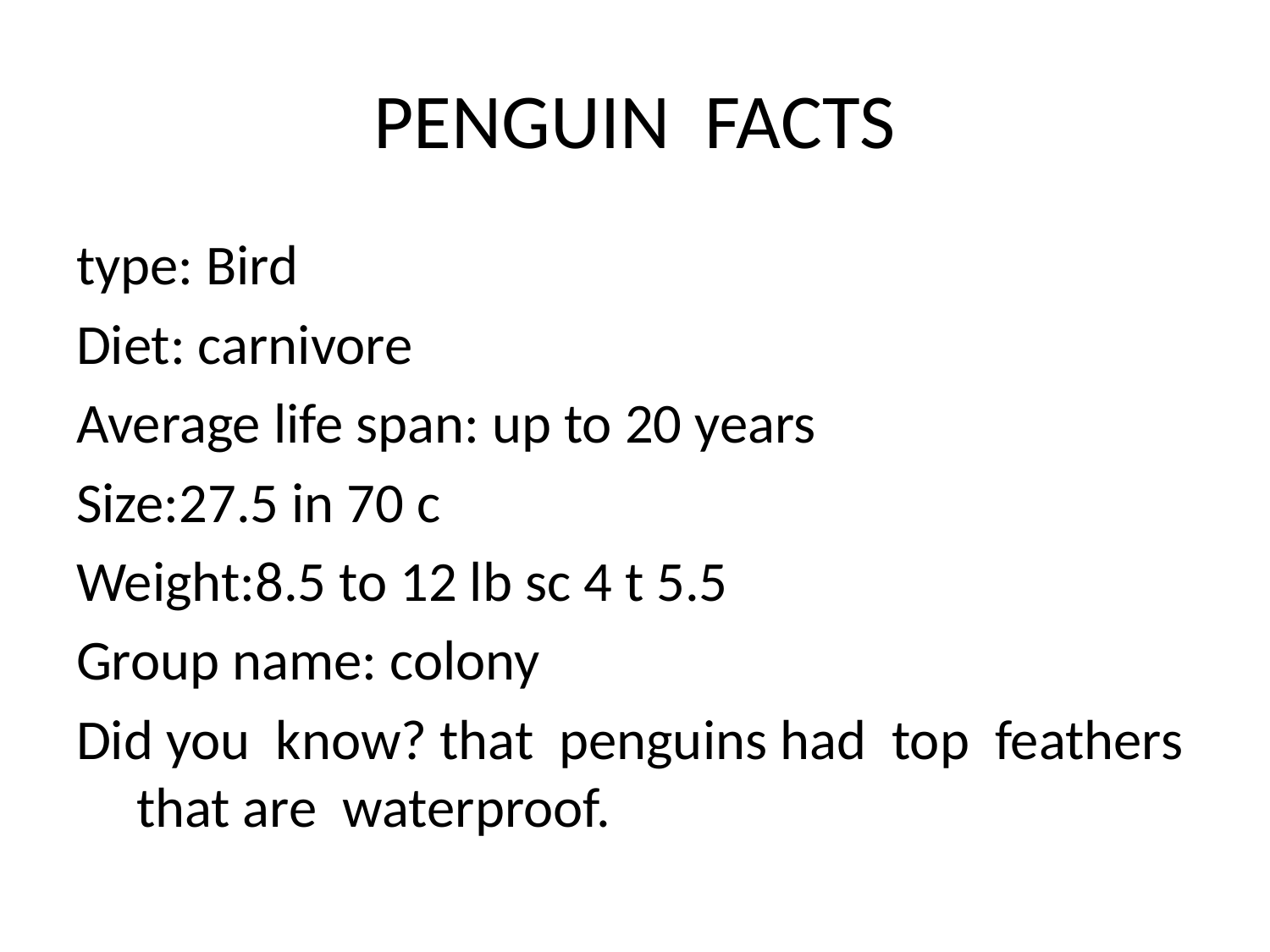

# PENGUIN  FACTS

type: Bird
Diet: carnivore
Average life span: up to 20 years
Size:27.5 in 70 c
Weight:8.5 to 12 lb sc 4 t 5.5
Group name: colony
Did you  know? that  penguins had  top  feathers  that are  waterproof.